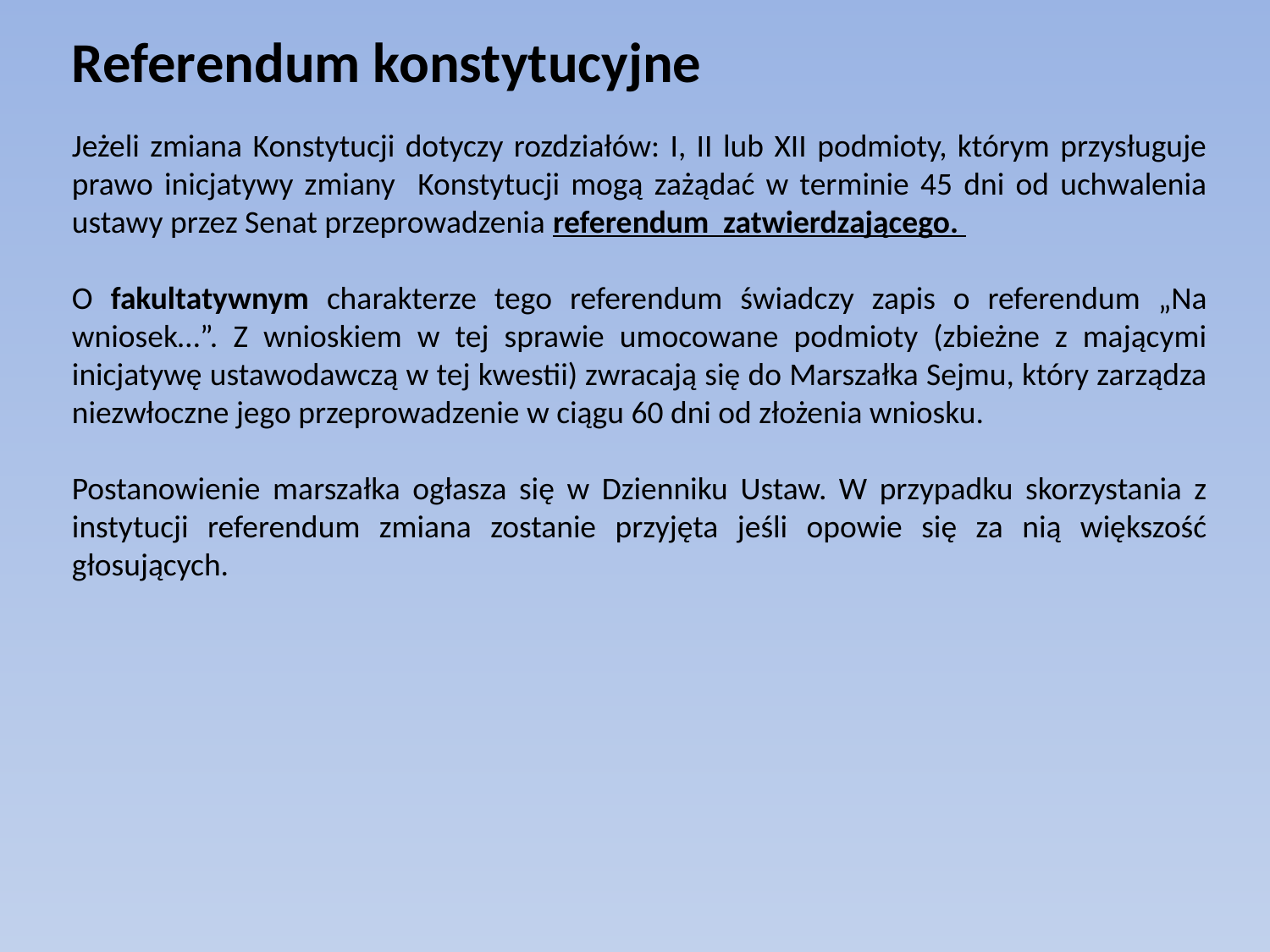

Referendum konstytucyjne
Jeżeli zmiana Konstytucji dotyczy rozdziałów: I, II lub XII podmioty, którym przysługuje prawo inicjatywy zmiany  Konstytucji mogą zażądać w terminie 45 dni od uchwalenia ustawy przez Senat przeprowadzenia referendum  zatwierdzającego.

O fakultatywnym charakterze tego referendum świadczy zapis o referendum „Na wniosek…”. Z wnioskiem w tej sprawie umocowane podmioty (zbieżne z mającymi inicjatywę ustawodawczą w tej kwestii) zwracają się do Marszałka Sejmu, który zarządza niezwłoczne jego przeprowadzenie w ciągu 60 dni od złożenia wniosku.

Postanowienie marszałka ogłasza się w Dzienniku Ustaw. W przypadku skorzystania z instytucji referendum zmiana zostanie przyjęta jeśli opowie się za nią większość głosujących.